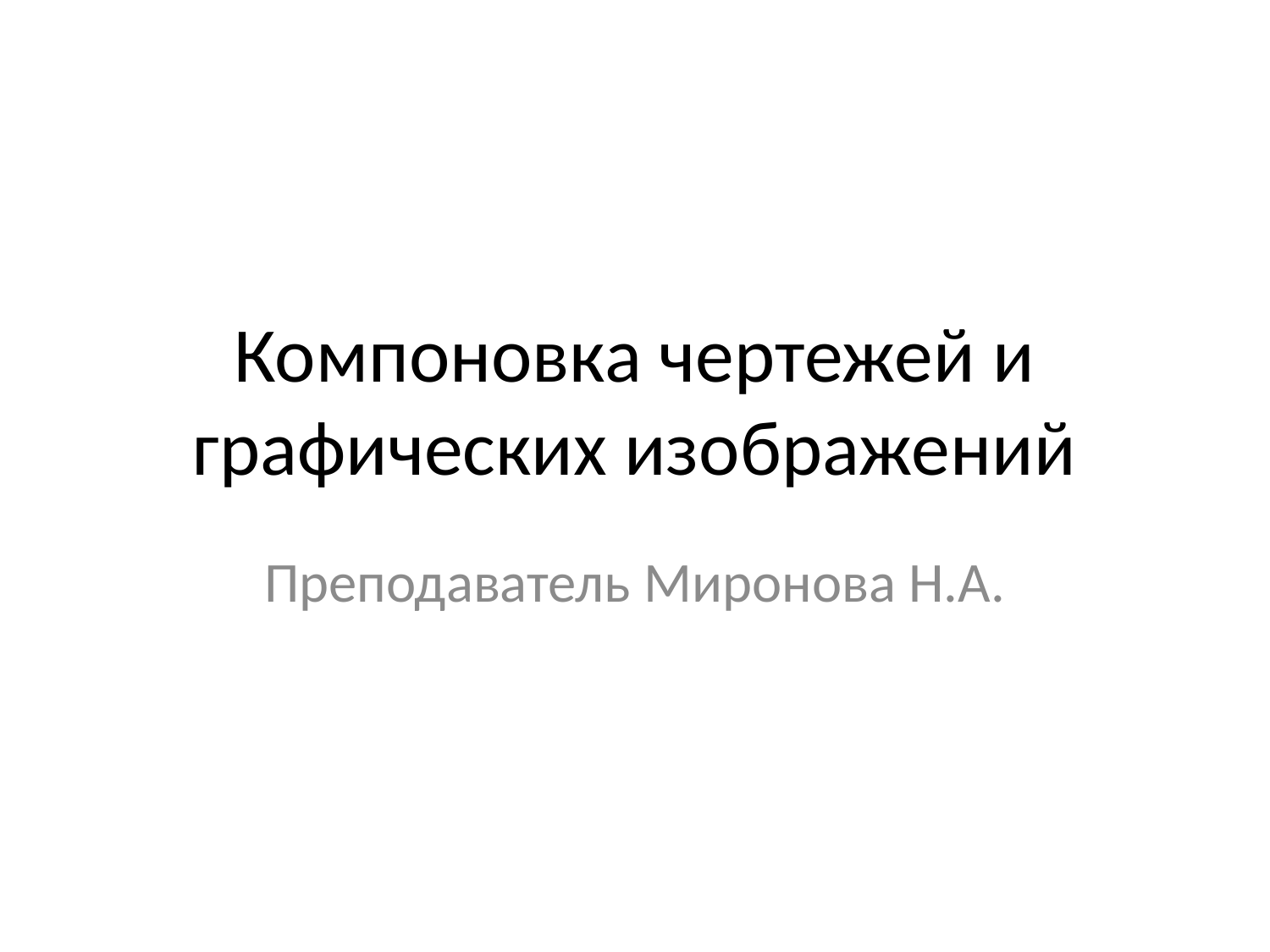

# Компоновка чертежей и графических изображений
Преподаватель Миронова Н.А.